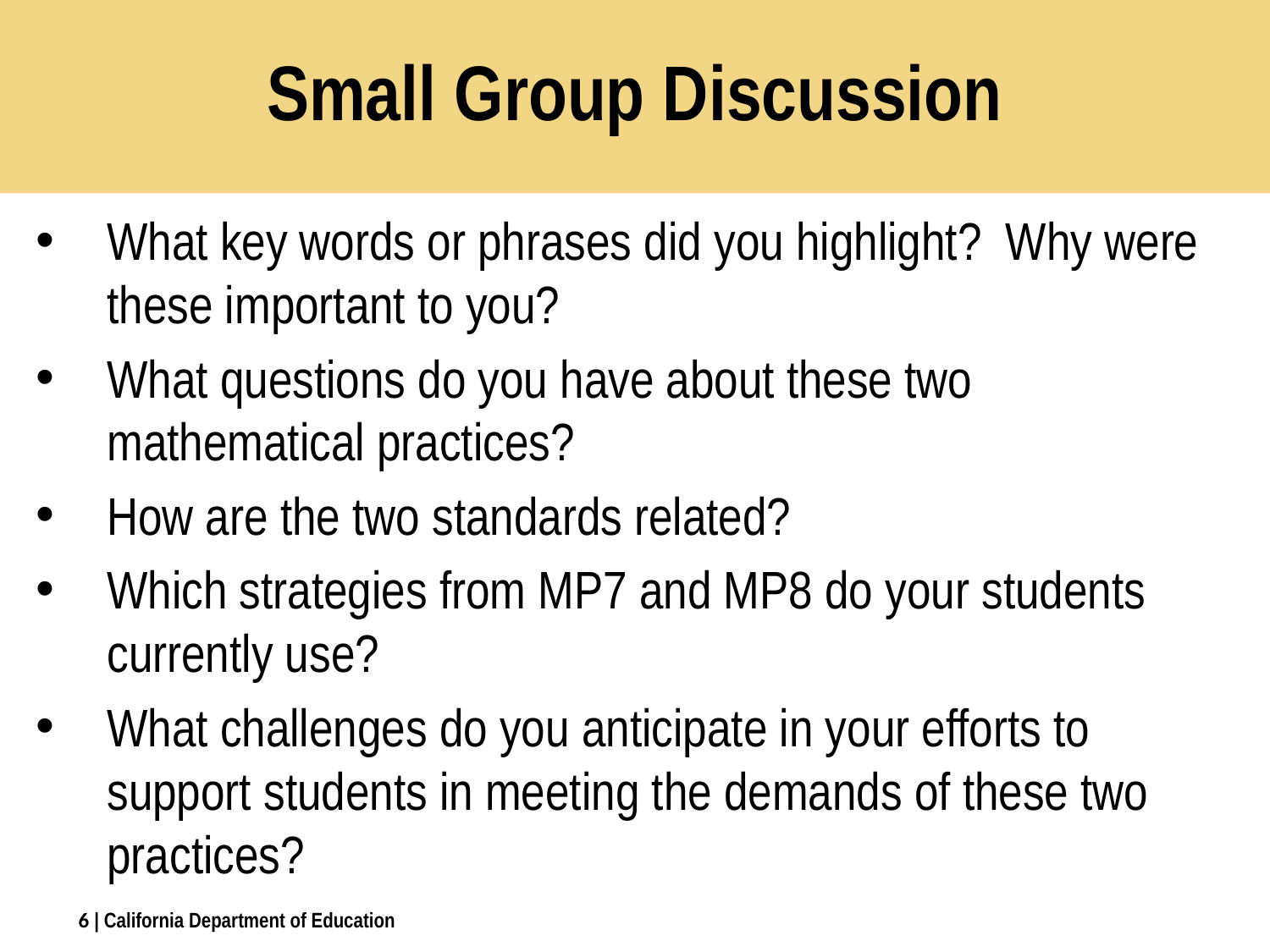

# Small Group Discussion
What key words or phrases did you highlight?  Why were these important to you?
What questions do you have about these two mathematical practices?
How are the two standards related?
Which strategies from MP7 and MP8 do your students currently use?
What challenges do you anticipate in your efforts to support students in meeting the demands of these two practices?

6
| California Department of Education